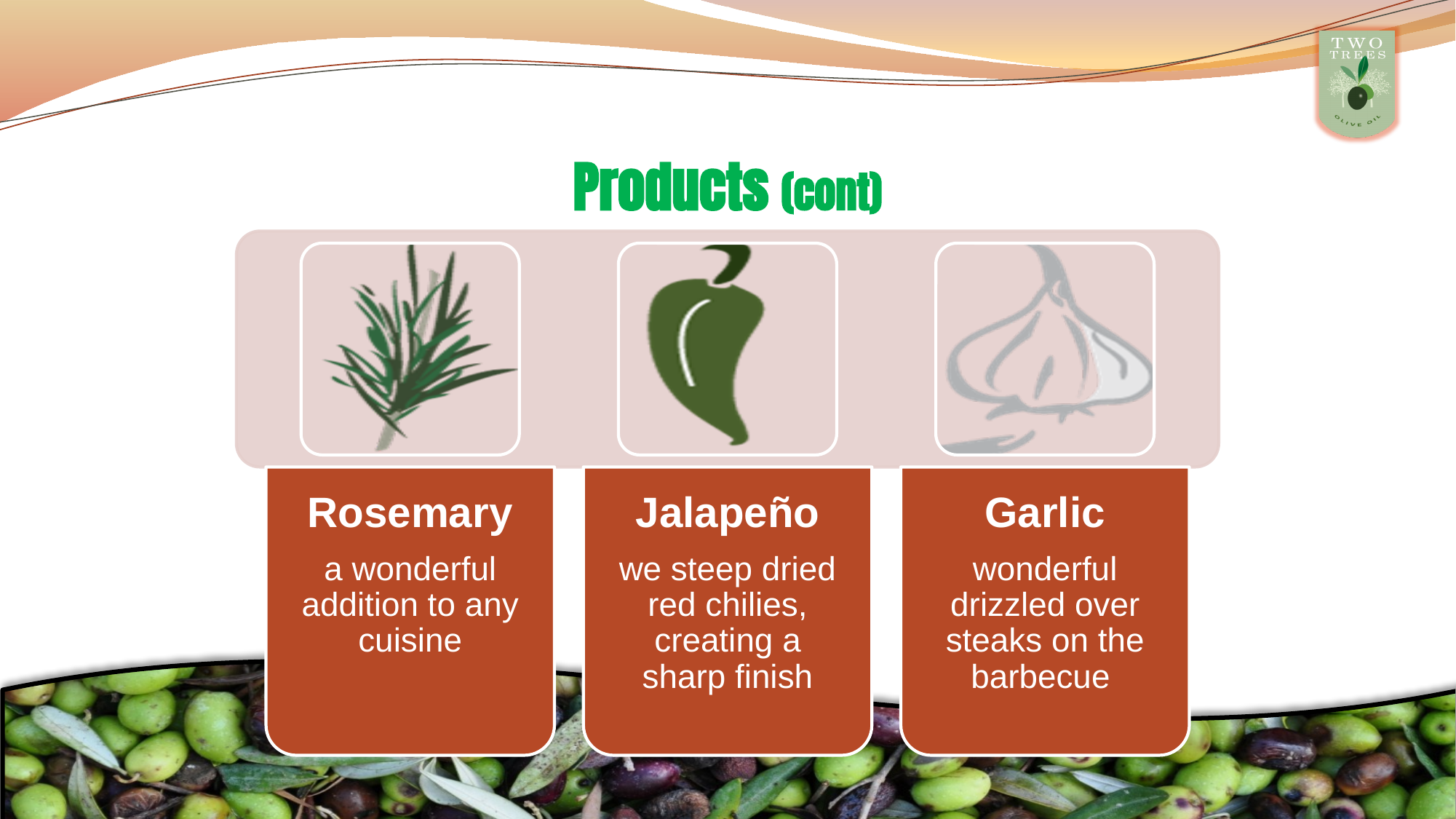

# Products (cont)
Rosemary
a wonderful addition to any cuisine
Jalapeño
we steep dried red chilies, creating a sharp finish
Garlic
wonderful drizzled over steaks on the barbecue